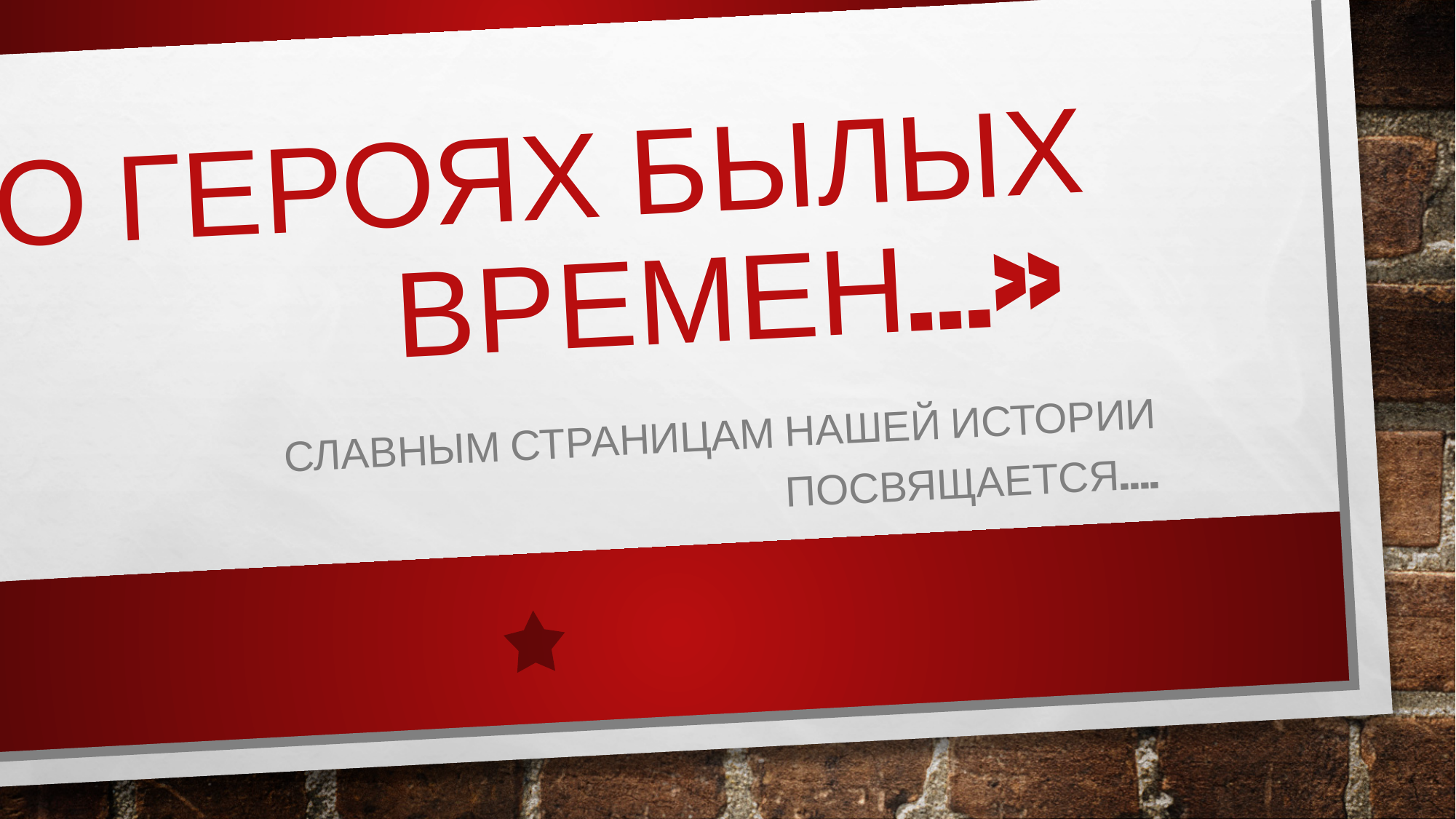

# «О героях былых времен…»
Славным страницам нашей истории посвящается….